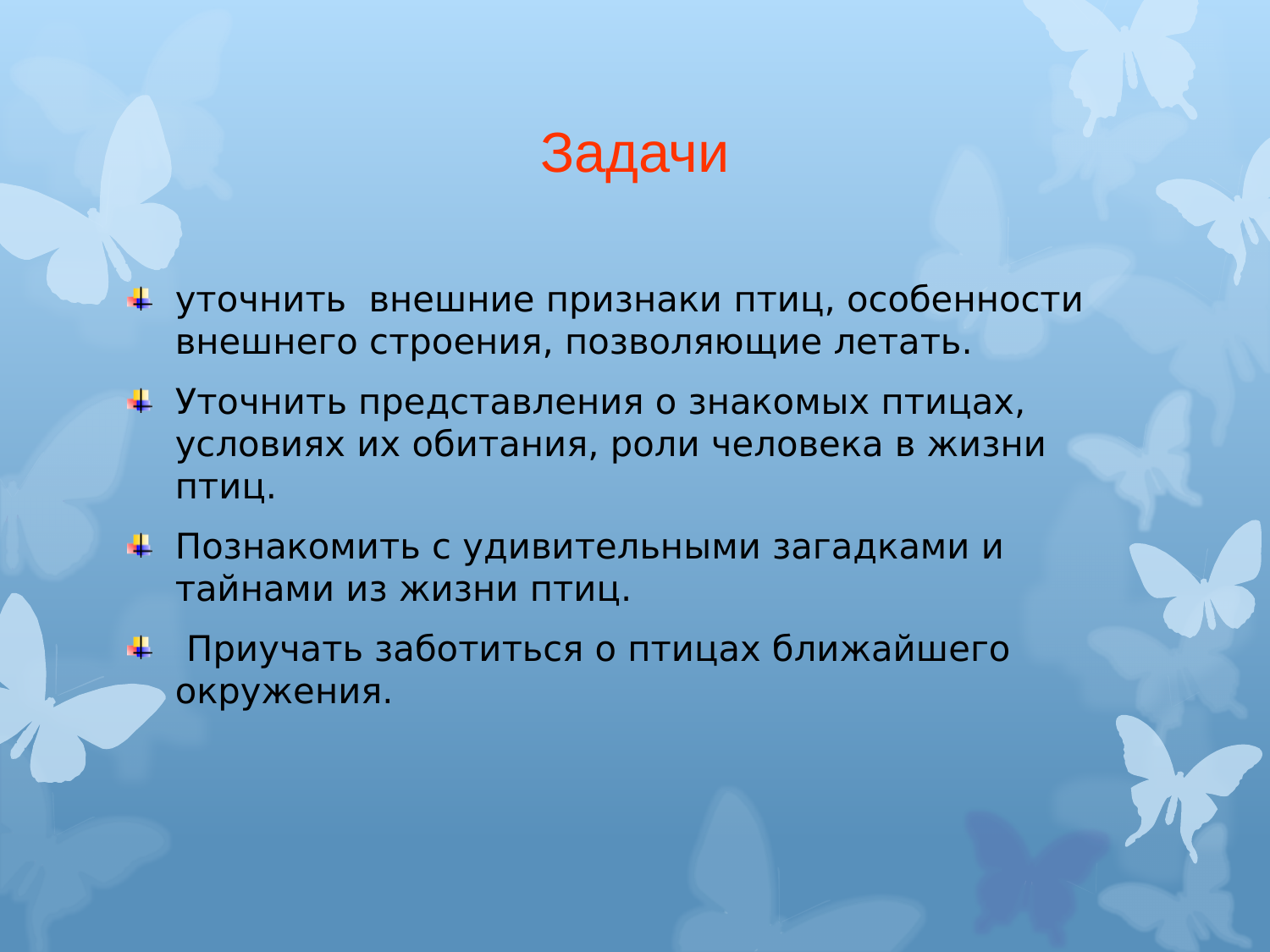

# Задачи
уточнить  внешние признаки птиц, особенности внешнего строения, позволяющие летать.
Уточнить представления о знакомых птицах, условиях их обитания, роли человека в жизни птиц.
Познакомить с удивительными загадками и тайнами из жизни птиц.
 Приучать заботиться о птицах ближайшего окружения.